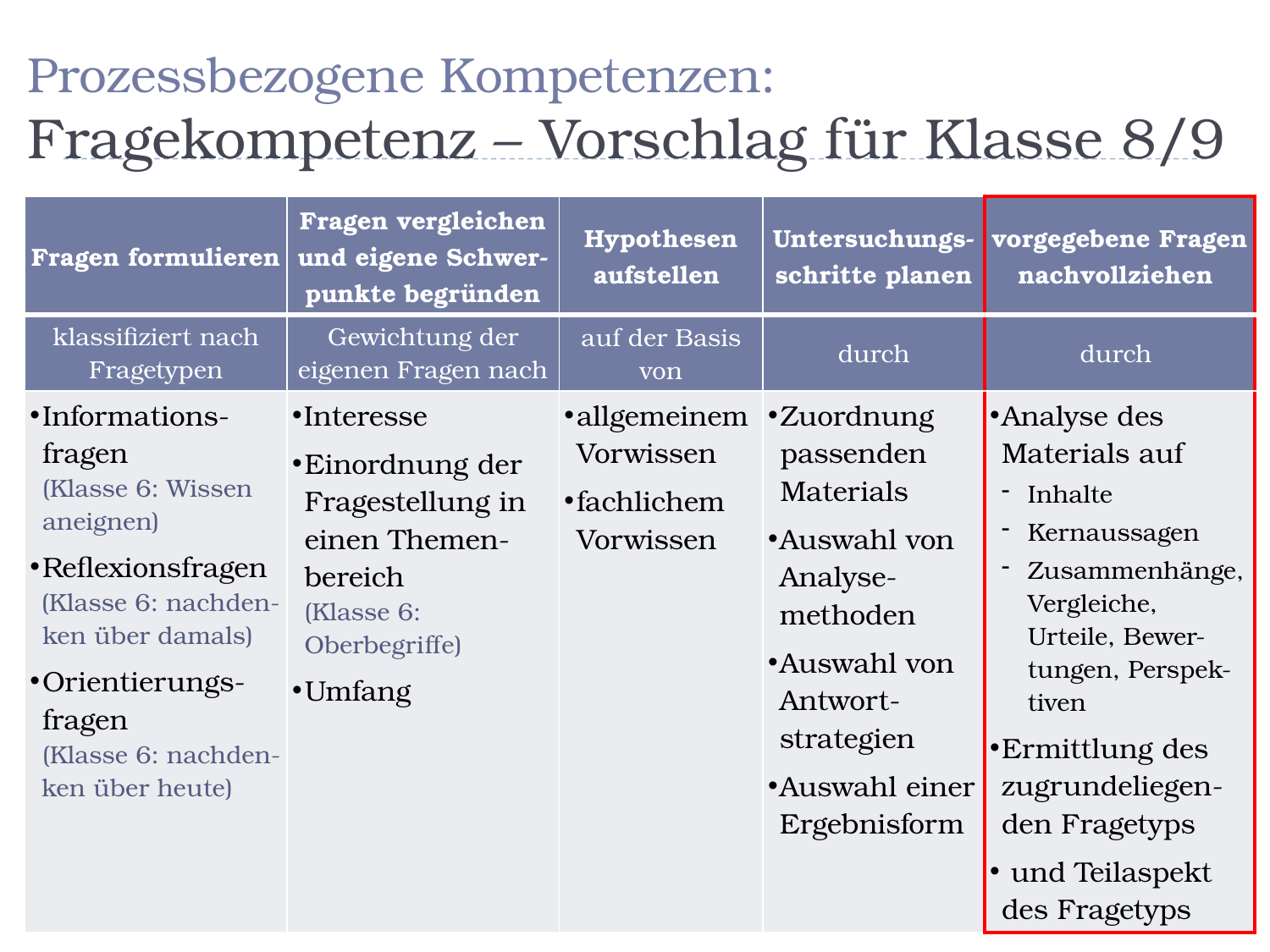

# Prozessbezogene Kompetenzen: Fragekompetenz – Vorschlag für Klasse 8/9
| Fragen formulieren | Fragen vergleichen und eigene Schwer-punkte begründen | Hypothesen aufstellen | Untersuchungs-schritte planen | vorgegebene Fragen nachvollziehen |
| --- | --- | --- | --- | --- |
| klassifiziert nach Fragetypen | Gewichtung der eigenen Fragen nach | auf der Basis von | durch | durch |
| Informations-fragen (Klasse 6: Wissen aneignen) Reflexionsfragen (Klasse 6: nachden-ken über damals) Orientierungs-fragen (Klasse 6: nachden-ken über heute) | Interesse Einordnung der Fragestellung in einen Themen-bereich (Klasse 6: Oberbegriffe) Umfang | allgemeinem Vorwissen fachlichem Vorwissen | Zuordnung passenden Materials Auswahl von Analyse-methoden Auswahl von Antwort-strategien Auswahl einer Ergebnisform | Analyse des Materials auf Inhalte Kernaussagen Zusammenhänge, Vergleiche, Urteile, Bewer-tungen, Perspek-tiven Ermittlung des zugrundeliegen-den Fragetyps und Teilaspekt des Fragetyps |
6